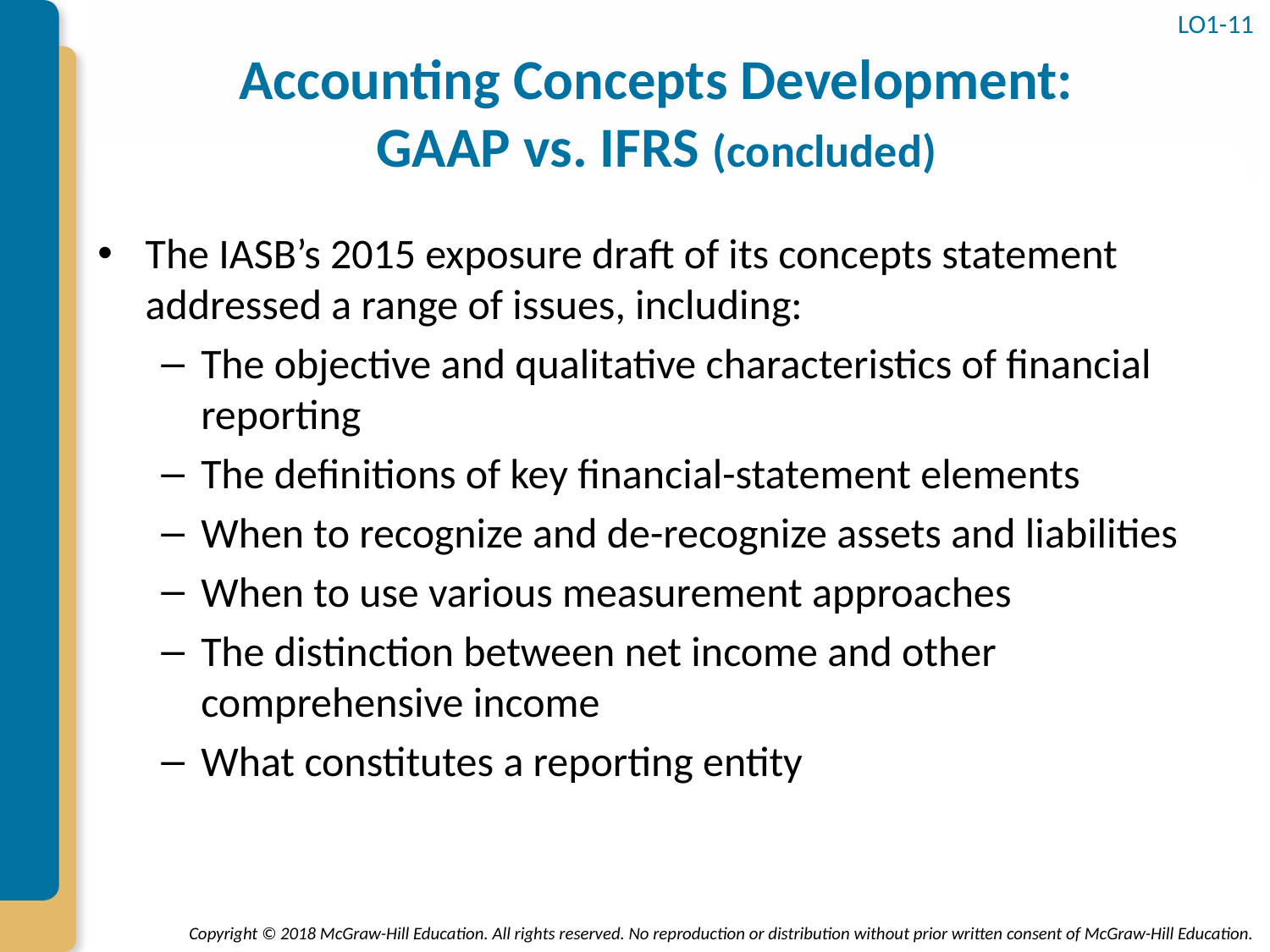

LO1-11
# Accounting Concepts Development: GAAP vs. IFRS (concluded)
The IASB’s 2015 exposure draft of its concepts statement addressed a range of issues, including:
The objective and qualitative characteristics of financial reporting
The definitions of key financial-statement elements
When to recognize and de-recognize assets and liabilities
When to use various measurement approaches
The distinction between net income and other comprehensive income
What constitutes a reporting entity